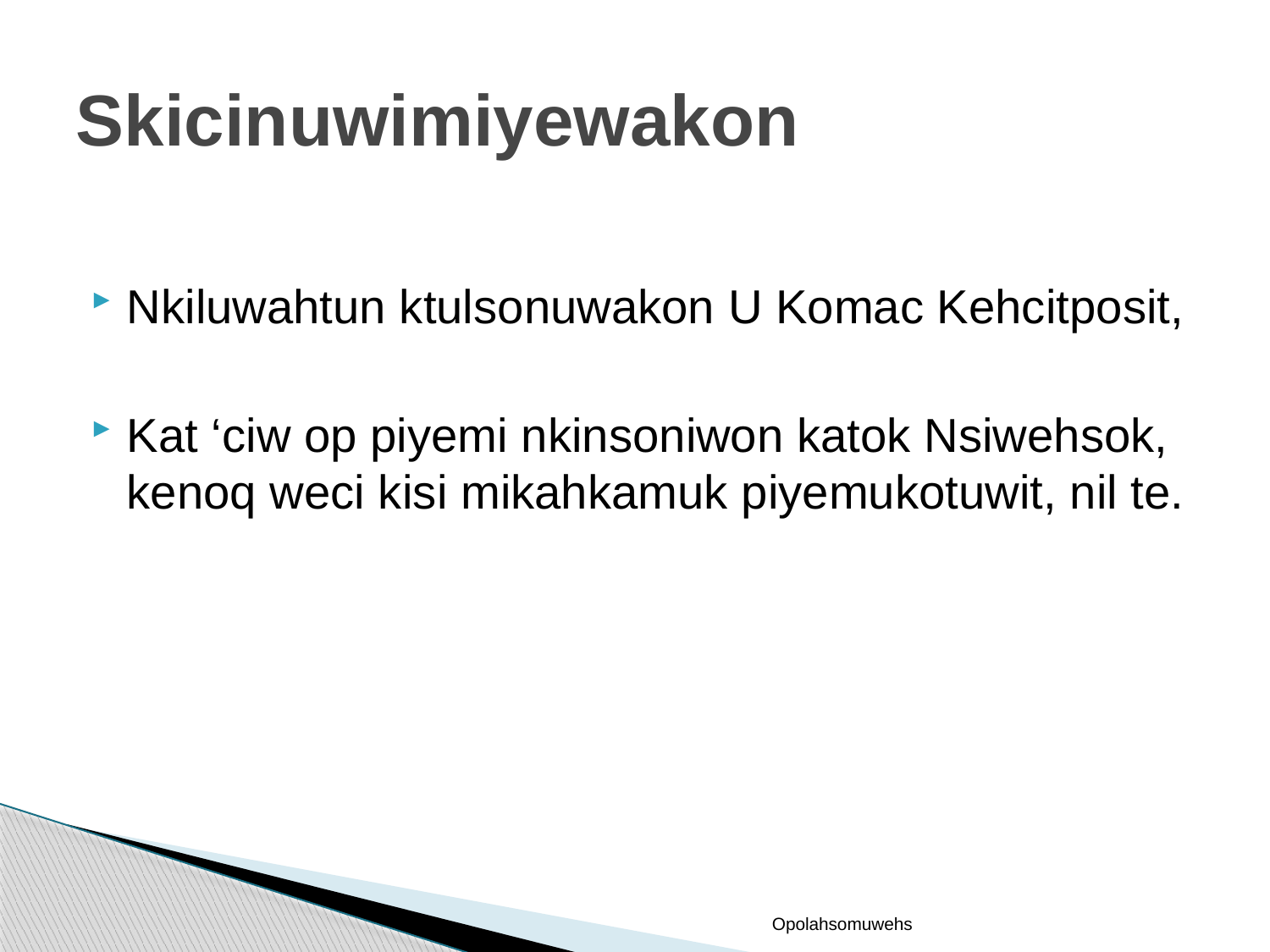

# Skicinuwimiyewakon

Nkiluwahtun ktulsonuwakon U Komac Kehcitposit,

Kat ‘ciw op piyemi nkinsoniwon katok Nsiwehsok, kenoq weci kisi mikahkamuk piyemukotuwit, nil te.
Opolahsomuwehs